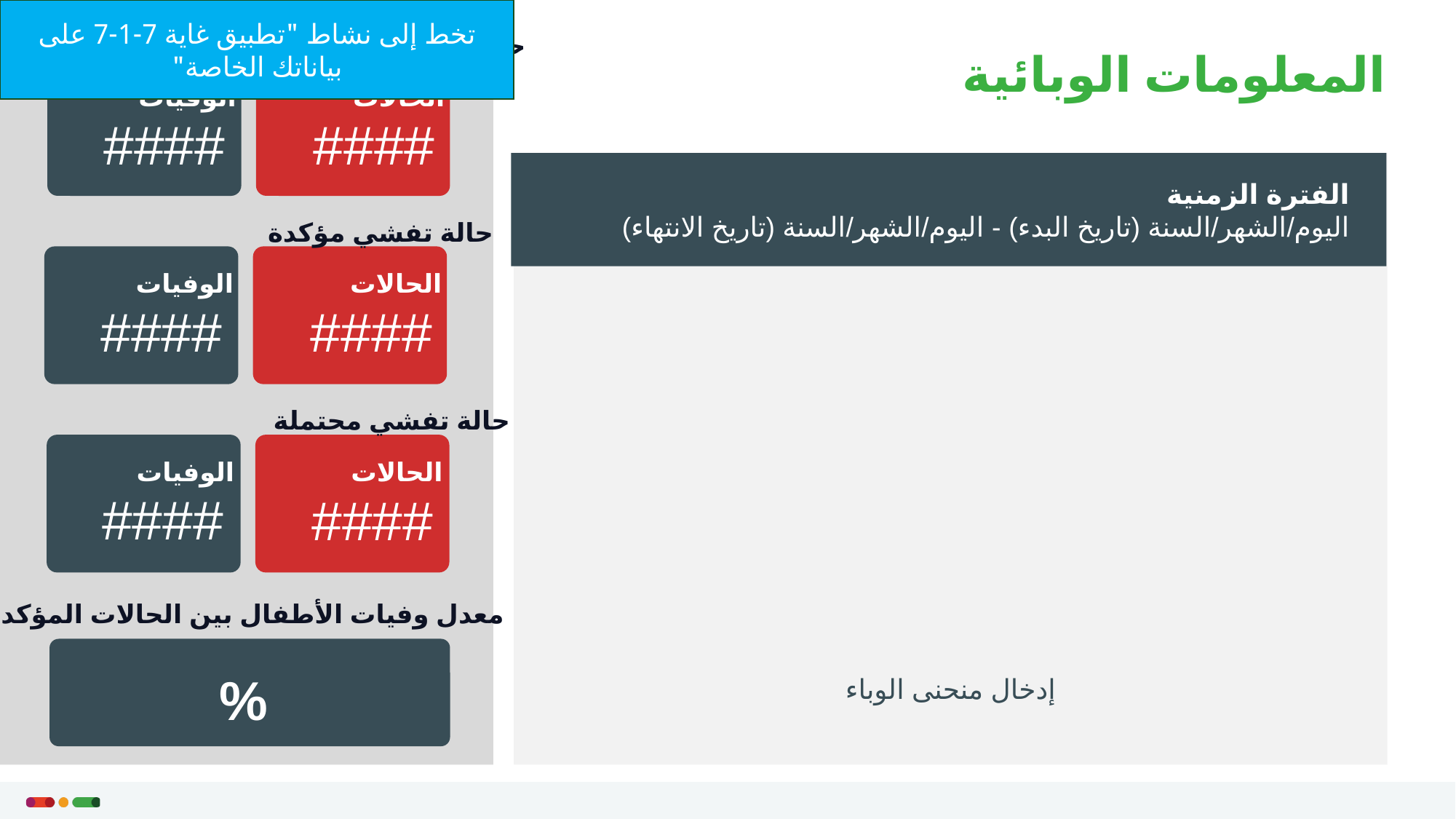

حالة تفشي مشتبه فيها

الحالات
الوفيات
####
####
حالة تفشي مؤكدة

الحالات
الوفيات
####
####
حالة تفشي محتملة

الحالات
الوفيات
####
####
معدل وفيات الأطفال بين الحالات المؤكدة

%
تخط إلى نشاط "تطبيق غاية 7-1-7 على بياناتك الخاصة"
# المعلومات الوبائية
الفترة الزمنية
اليوم/الشهر/السنة (تاريخ البدء) - اليوم/الشهر/السنة (تاريخ الانتهاء)
إدخال منحنى الوباء